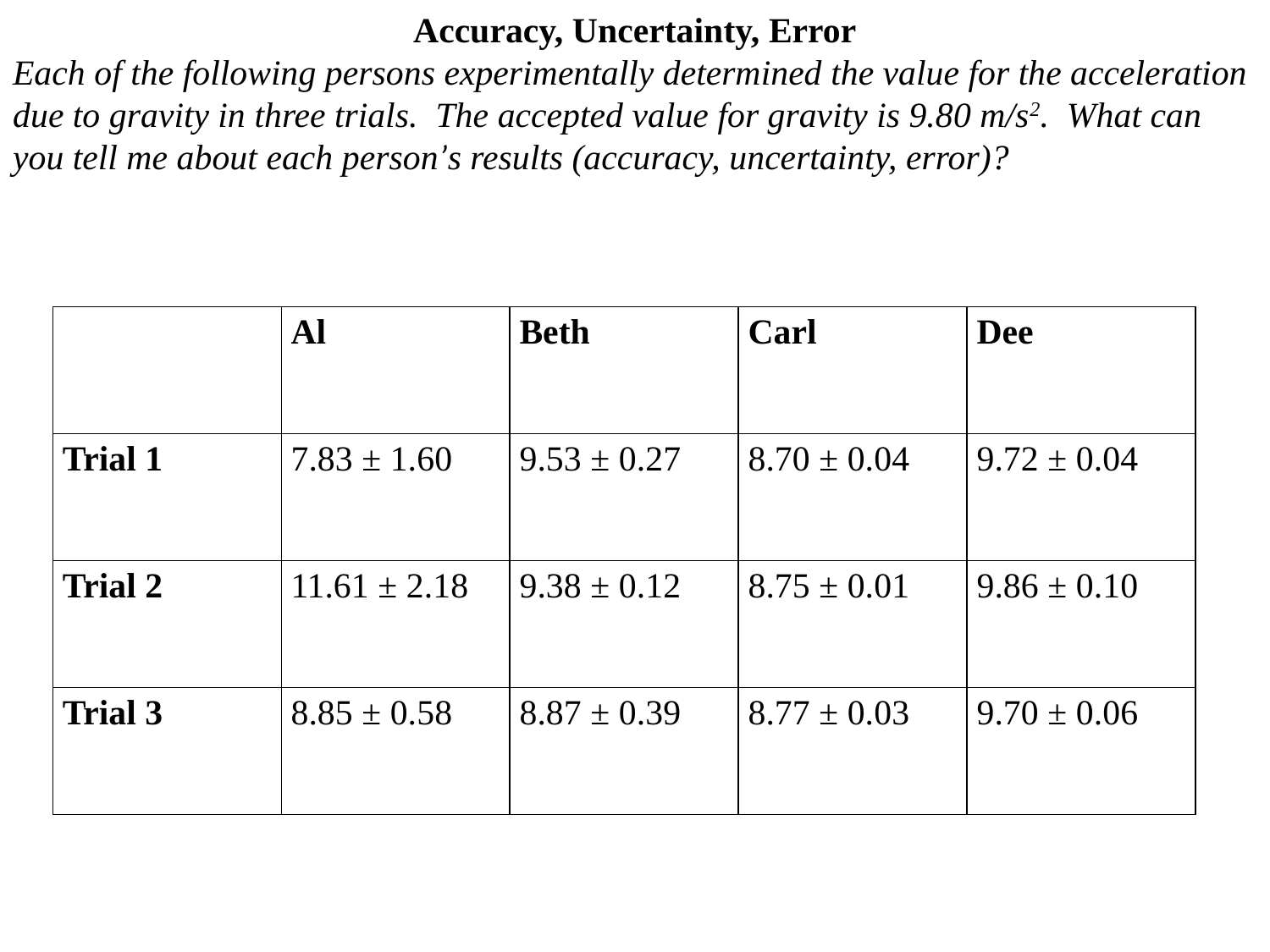

Accuracy, Uncertainty, Error
Each of the following persons experimentally determined the value for the acceleration due to gravity in three trials.  The accepted value for gravity is 9.80 m/s2.  What can you tell me about each person’s results (accuracy, uncertainty, error)?

|  | Al | Beth | Carl | Dee |
| --- | --- | --- | --- | --- |
| Trial 1 | 7.83 ± 1.60 | 9.53 ± 0.27 | 8.70 ± 0.04 | 9.72 ± 0.04 |
| Trial 2 | 11.61 ± 2.18 | 9.38 ± 0.12 | 8.75 ± 0.01 | 9.86 ± 0.10 |
| Trial 3 | 8.85 ± 0.58 | 8.87 ± 0.39 | 8.77 ± 0.03 | 9.70 ± 0.06 |